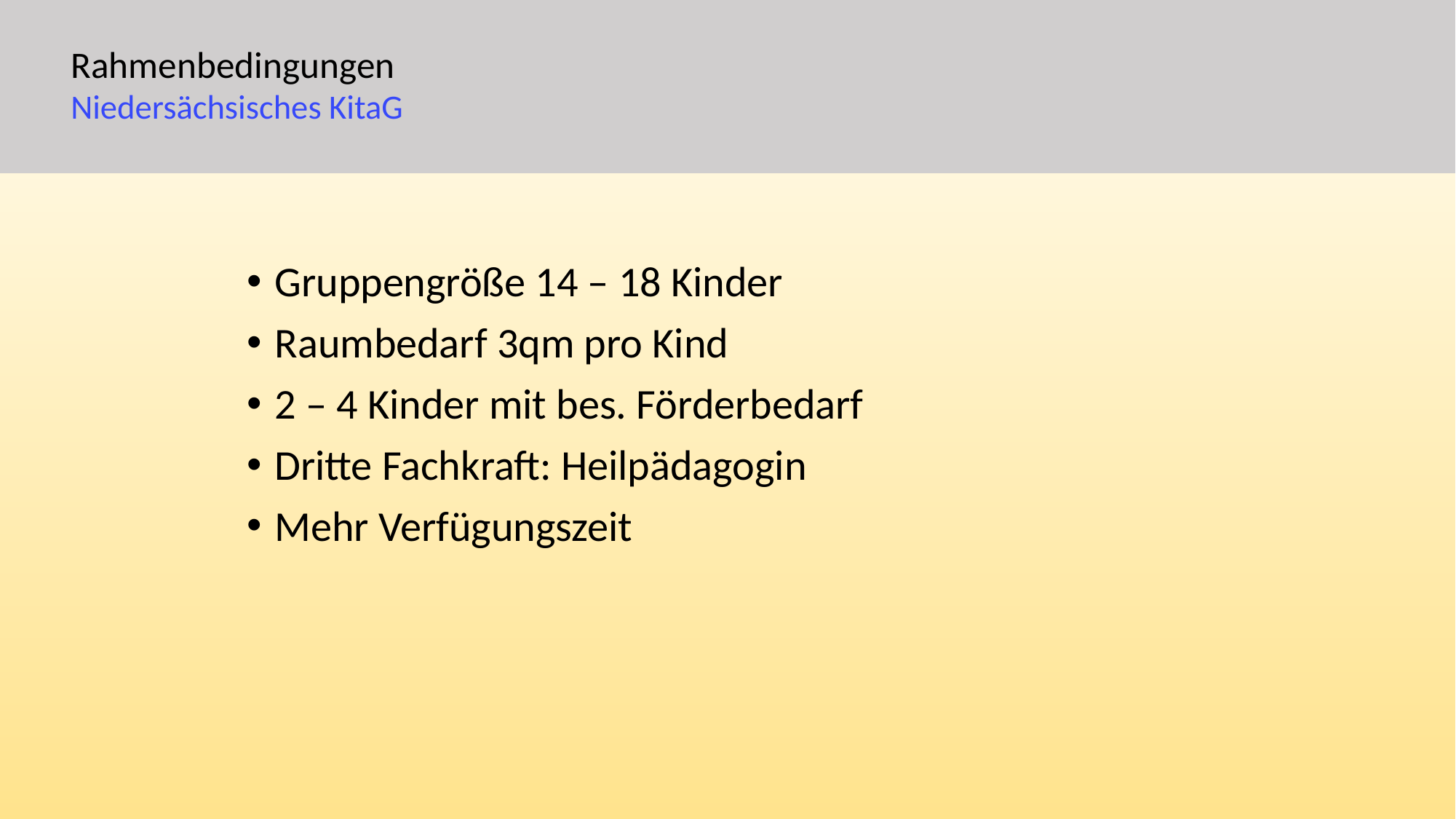

# Rahmenbedingungen Niedersächsisches KitaG
Gruppengröße 14 – 18 Kinder
Raumbedarf 3qm pro Kind
2 – 4 Kinder mit bes. Förderbedarf
Dritte Fachkraft: Heilpädagogin
Mehr Verfügungszeit